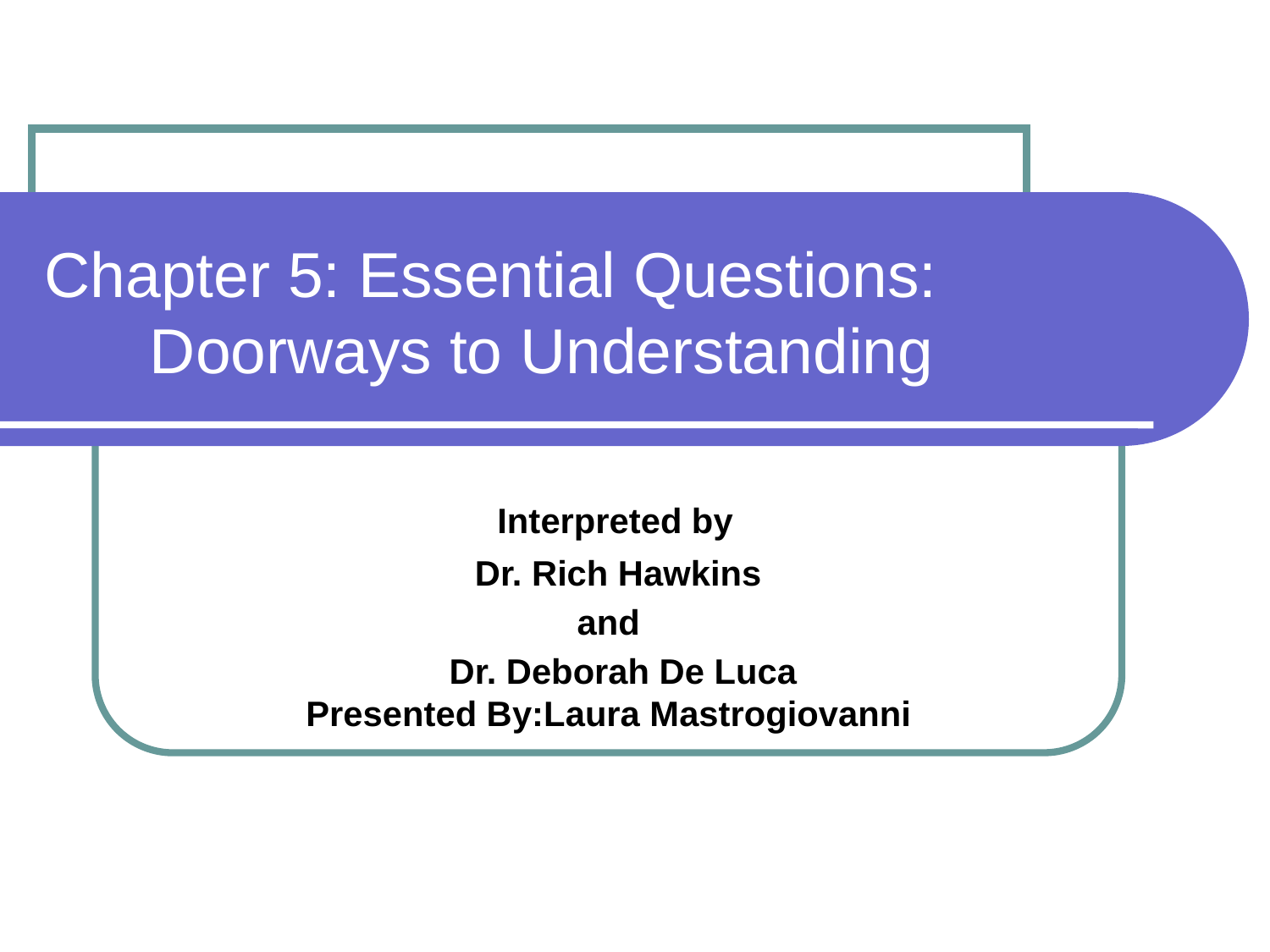

# Chapter 5: Essential Questions: Doorways to Understanding
 Interpreted by
  Dr. Rich Hawkins
 and
   Dr. Deborah De Luca
Presented By:Laura Mastrogiovanni